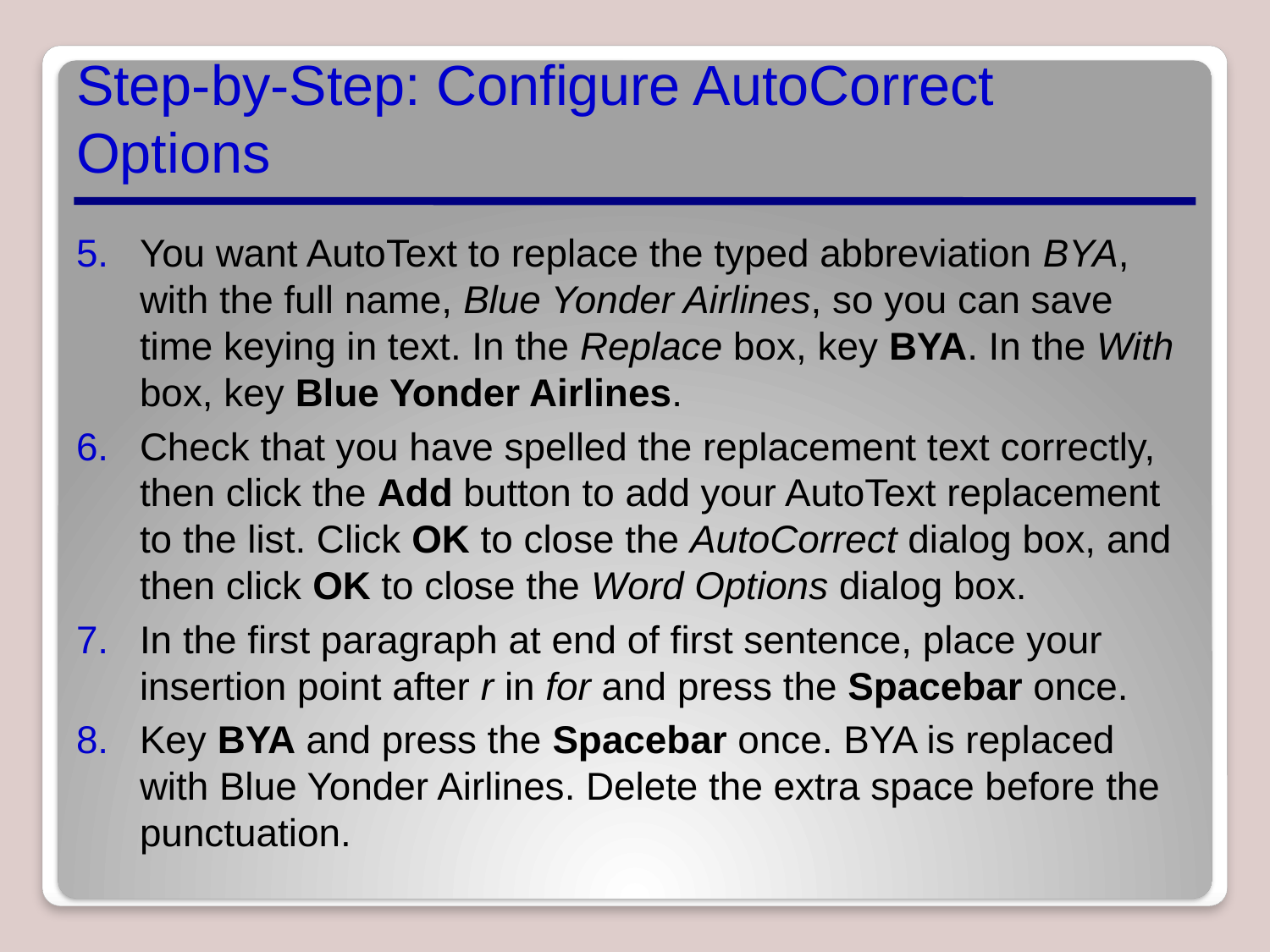

# Step-by-Step: Configure AutoCorrect Options
You want AutoText to replace the typed abbreviation BYA, with the full name, Blue Yonder Airlines, so you can save time keying in text. In the Replace box, key BYA. In the With box, key Blue Yonder Airlines.
Check that you have spelled the replacement text correctly, then click the Add button to add your AutoText replacement to the list. Click OK to close the AutoCorrect dialog box, and then click OK to close the Word Options dialog box.
In the first paragraph at end of first sentence, place your insertion point after r in for and press the Spacebar once.
Key BYA and press the Spacebar once. BYA is replaced with Blue Yonder Airlines. Delete the extra space before the punctuation.